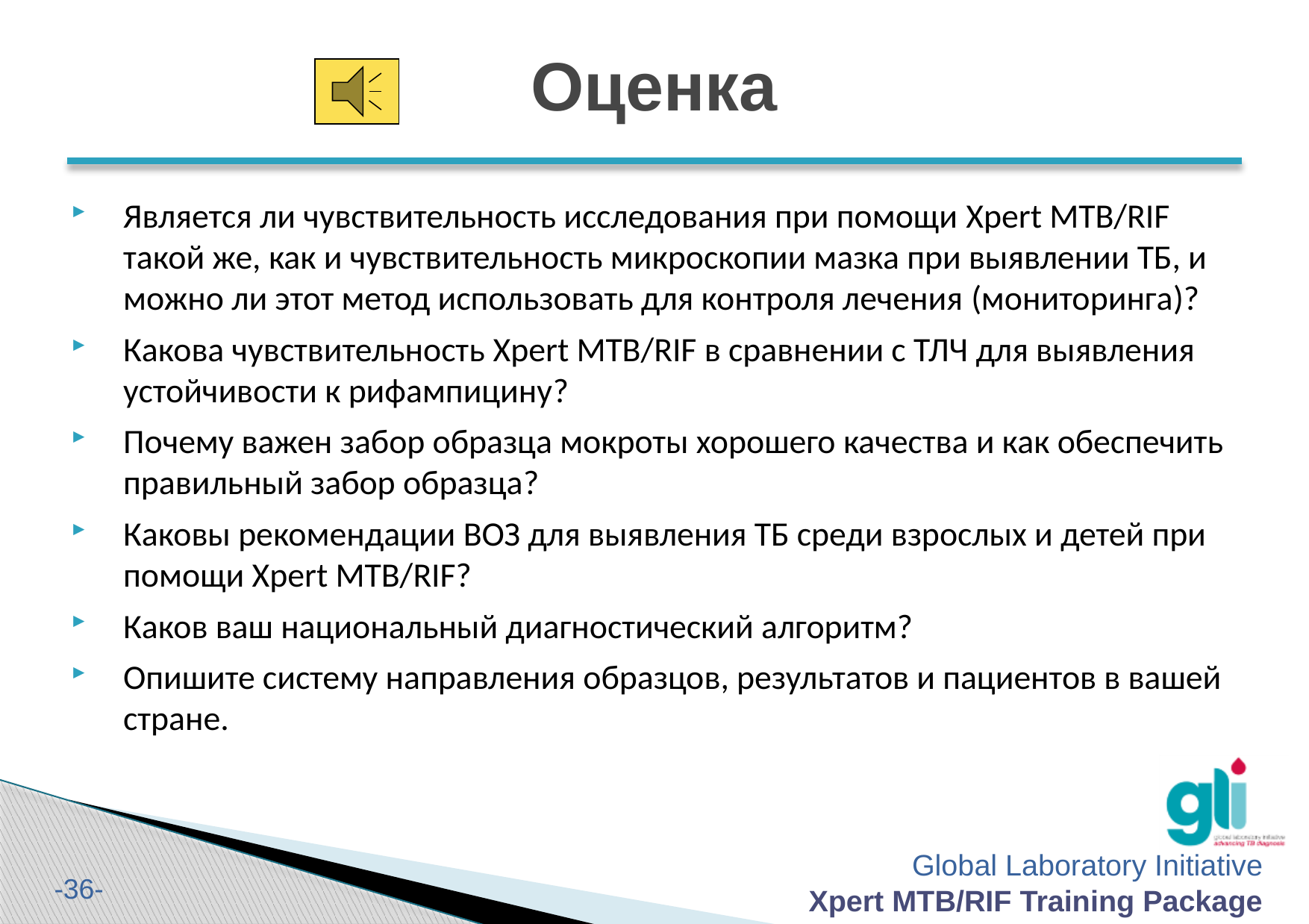

Оценка

Является ли чувствительность исследования при помощи Xpert MTB/RIF такой же, как и чувствительность микроскопии мазка при выявлении ТБ, и можно ли этот метод использовать для контроля лечения (мониторинга)?
Какова чувствительность Xpert MTB/RIF в сравнении с ТЛЧ для выявления устойчивости к рифампицину?
Почему важен забор образца мокроты хорошего качества и как обеспечить правильный забор образца?
Каковы рекомендации ВОЗ для выявления ТБ среди взрослых и детей при помощи Xpert MTB/RIF?
Каков ваш национальный диагностический алгоритм?
Опишите систему направления образцов, результатов и пациентов в вашей стране.